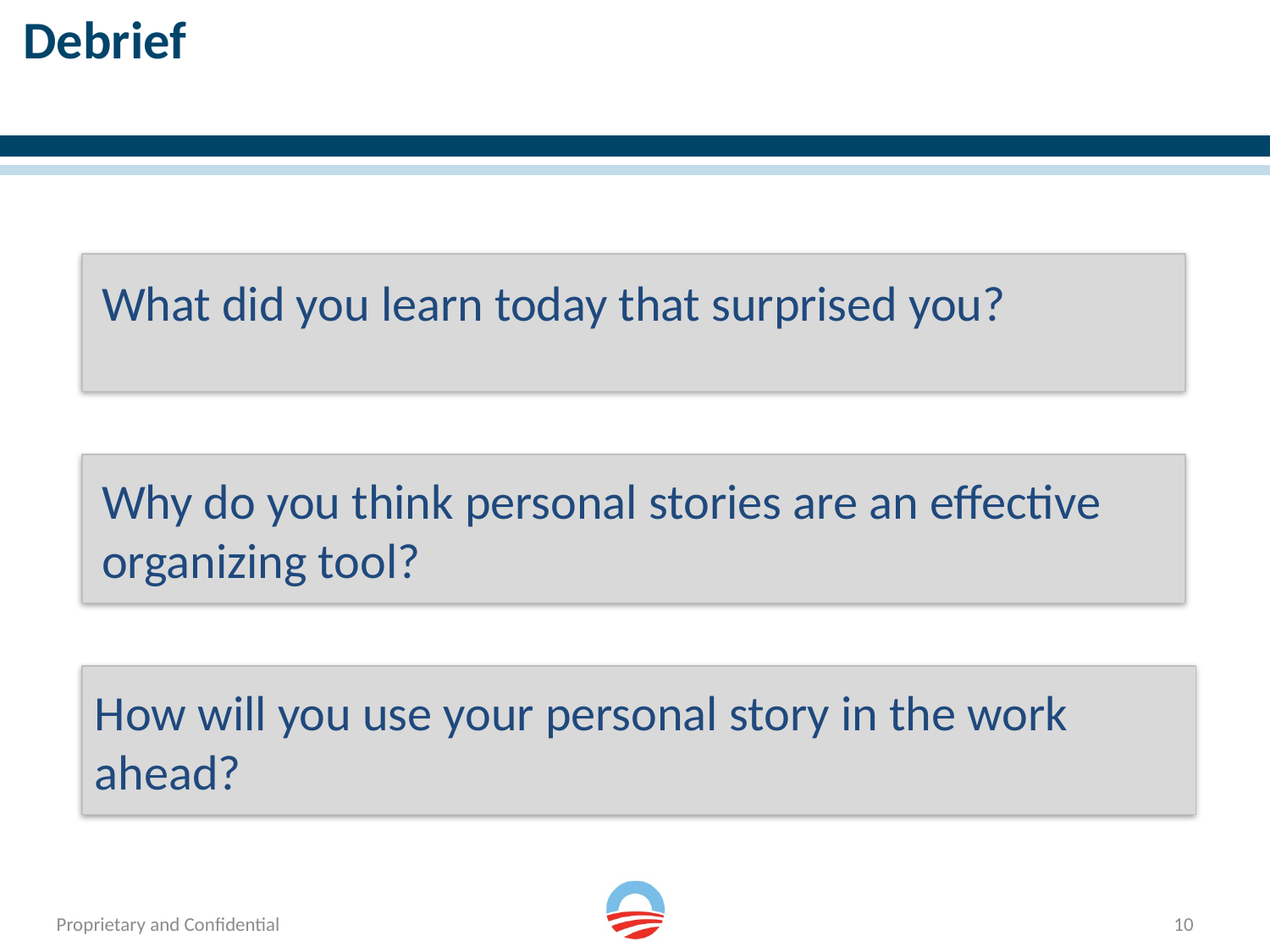

# Debrief
What did you learn today that surprised you?

Why do you think personal stories are an effective organizing tool?
How will you use your personal story in the work ahead?
10